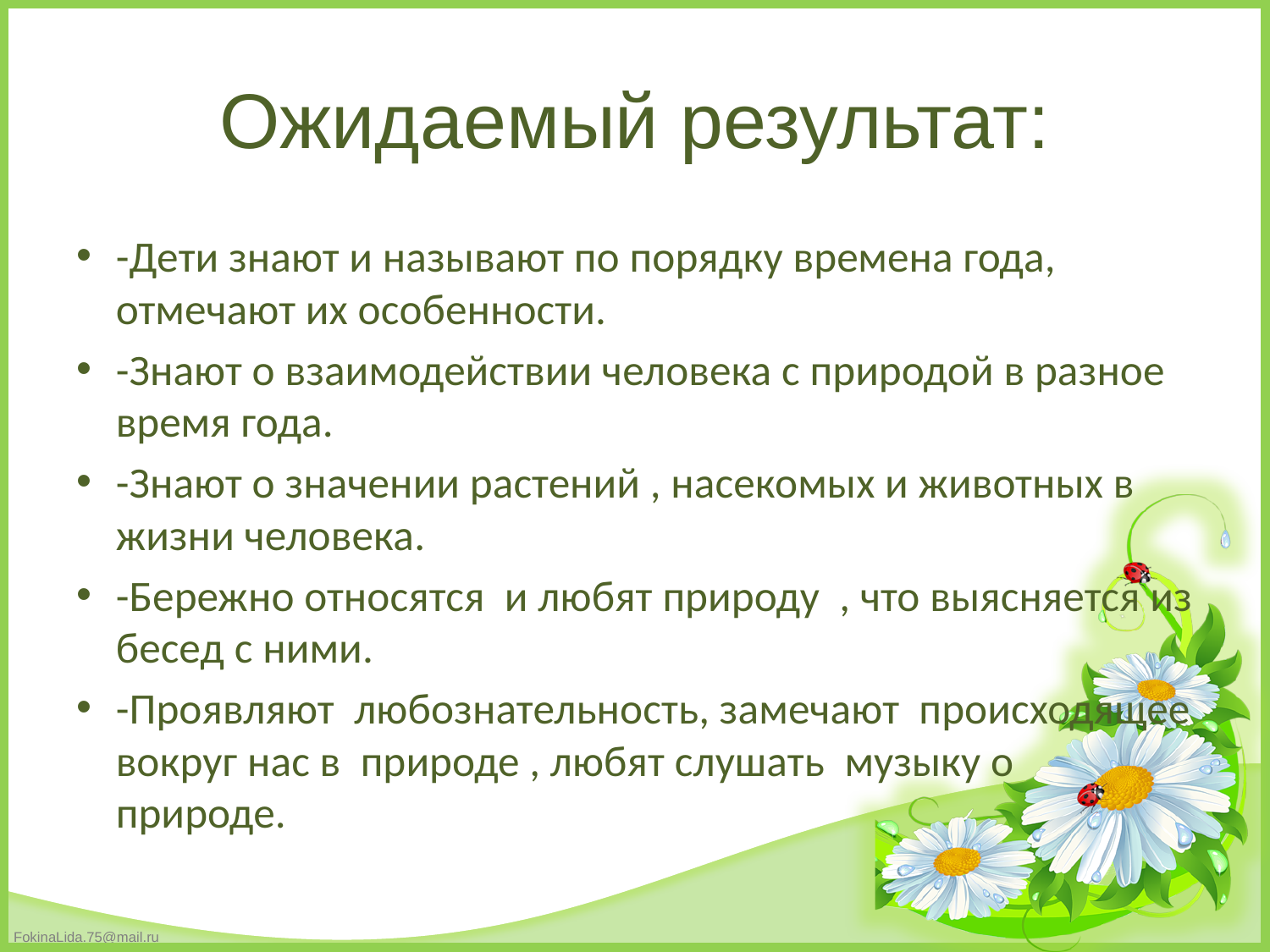

# Ожидаемый результат:
-Дети знают и называют по порядку времена года, отмечают их особенности.
-Знают о взаимодействии человека с природой в разное время года.
-Знают о значении растений , насекомых и животных в жизни человека.
-Бережно относятся  и любят природу  , что выясняется из бесед с ними.
-Проявляют  любознательность, замечают  происходящее вокруг нас в  природе , любят слушать  музыку о природе.